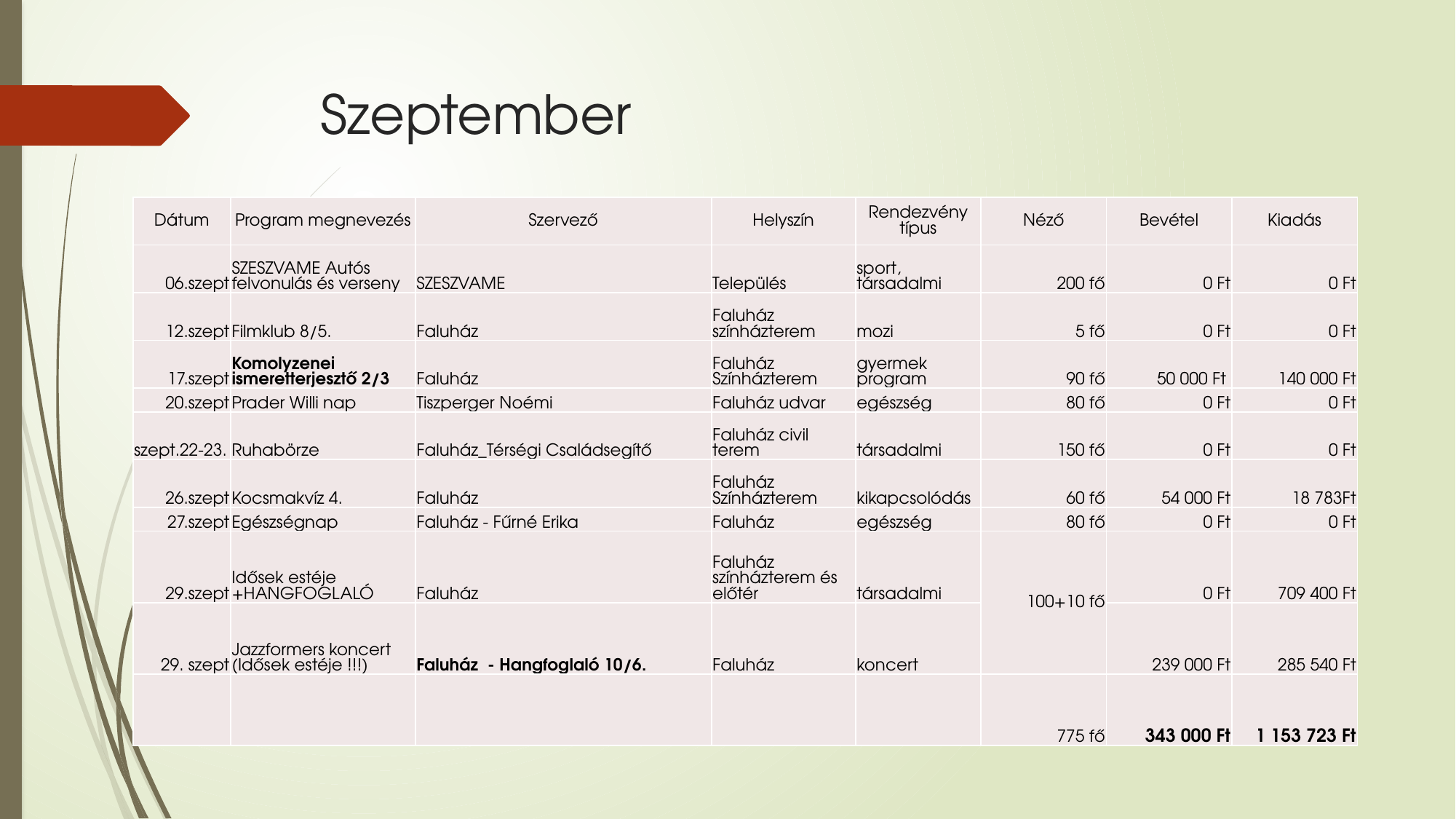

# Szeptember
| Dátum | Program megnevezés | Szervező | Helyszín | Rendezvény típus | Néző | Bevétel | Kiadás |
| --- | --- | --- | --- | --- | --- | --- | --- |
| 06.szept | SZESZVAME Autós felvonulás és verseny | SZESZVAME | Település | sport, társadalmi | 200 fő | 0 Ft | 0 Ft |
| 12.szept | Filmklub 8/5. | Faluház | Faluház színházterem | mozi | 5 fő | 0 Ft | 0 Ft |
| 17.szept | Komolyzenei ismeretterjesztő 2/3 | Faluház | Faluház Színházterem | gyermek program | 90 fő | 50 000 Ft | 140 000 Ft |
| 20.szept | Prader Willi nap | Tiszperger Noémi | Faluház udvar | egészség | 80 fő | 0 Ft | 0 Ft |
| szept.22-23. | Ruhabörze | Faluház\_Térségi Családsegítő | Faluház civil terem | társadalmi | 150 fő | 0 Ft | 0 Ft |
| 26.szept | Kocsmakvíz 4. | Faluház | Faluház Színházterem | kikapcsolódás | 60 fő | 54 000 Ft | 18 783Ft |
| 27.szept | Egészségnap | Faluház - Fűrné Erika | Faluház | egészség | 80 fő | 0 Ft | 0 Ft |
| 29.szept | Idősek estéje +HANGFOGLALÓ | Faluház | Faluház színházterem és előtér | társadalmi | 100+10 fő | 0 Ft | 709 400 Ft |
| 29. szept | Jazzformers koncert (Idősek estéje !!!) | Faluház - Hangfoglaló 10/6. | Faluház | koncert |  | 239 000 Ft | 285 540 Ft |
|  |  |  |  |  | 775 fő | 343 000 Ft | 1 153 723 Ft |